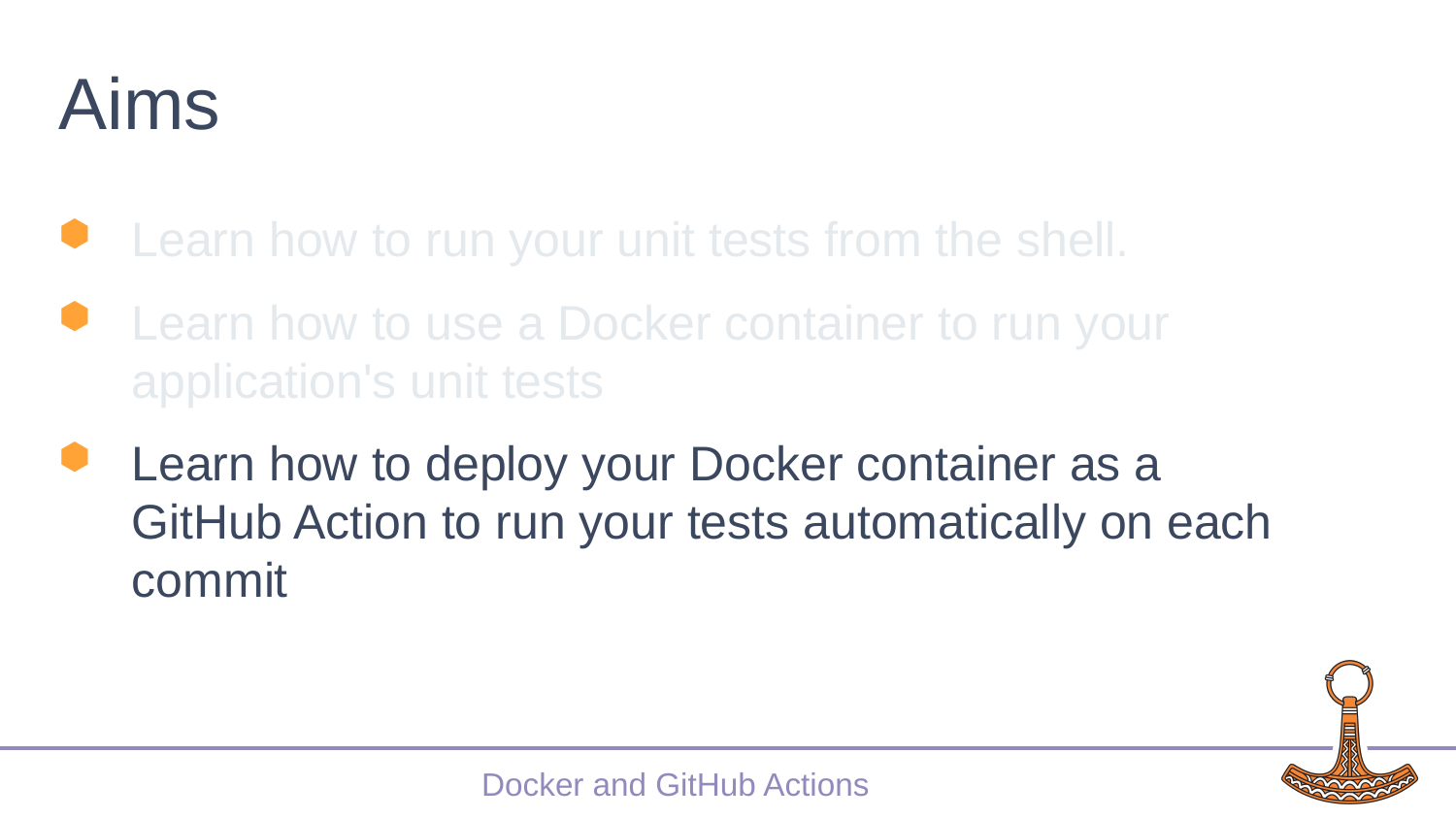

# Aims
Learn how to run your unit tests from the shell.
Learn how to use a Docker container to run your application's unit tests
Learn how to deploy your Docker container as a GitHub Action to run your tests automatically on each commit
5